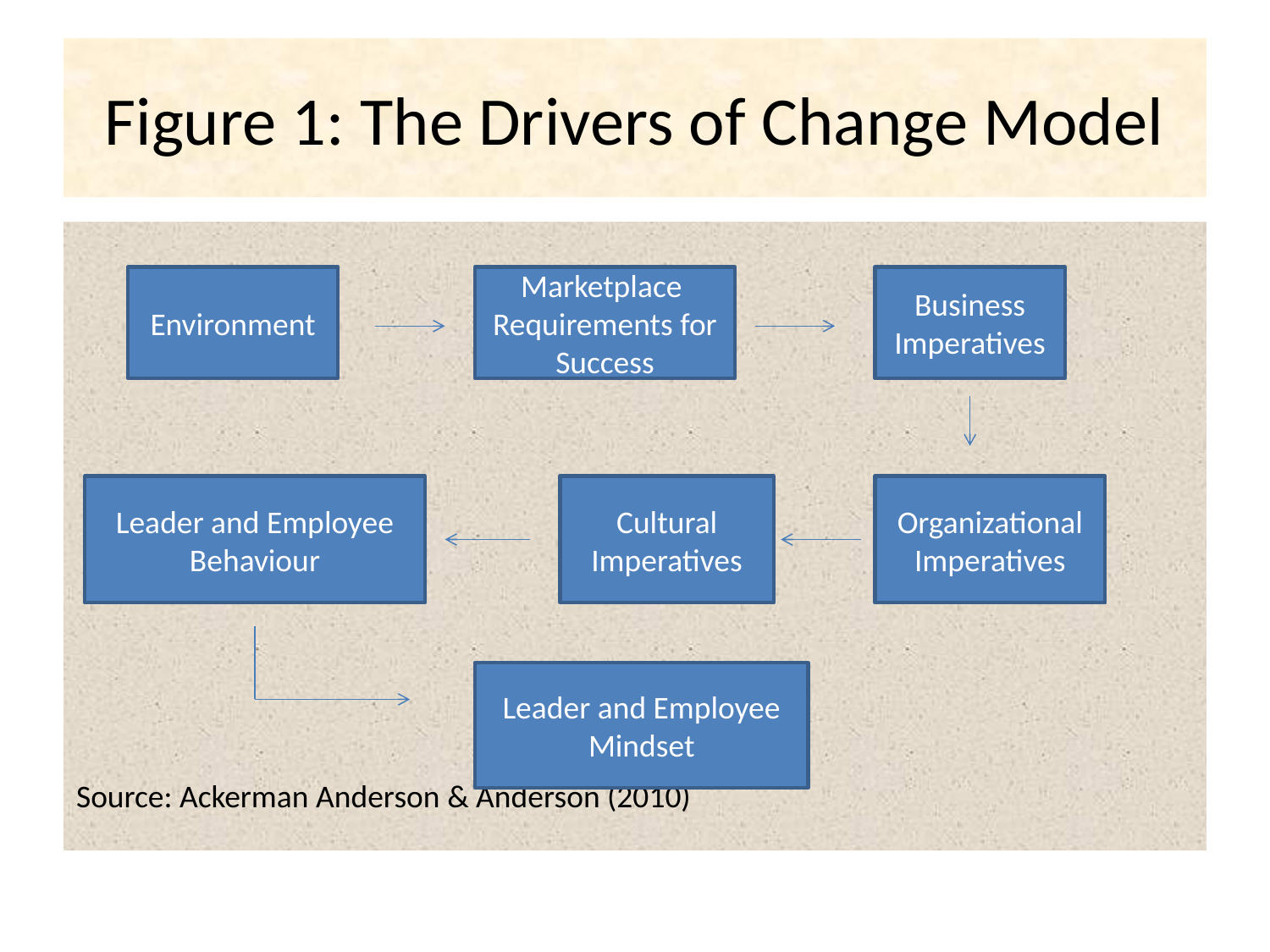

# Figure 1: The Drivers of Change Model

Source: Ackerman Anderson & Anderson (2010)
Environment
Marketplace  Requirements for Success
Business Imperatives
Leader and Employee Behaviour
Cultural Imperatives
Organizational Imperatives
Leader and Employee Mindset